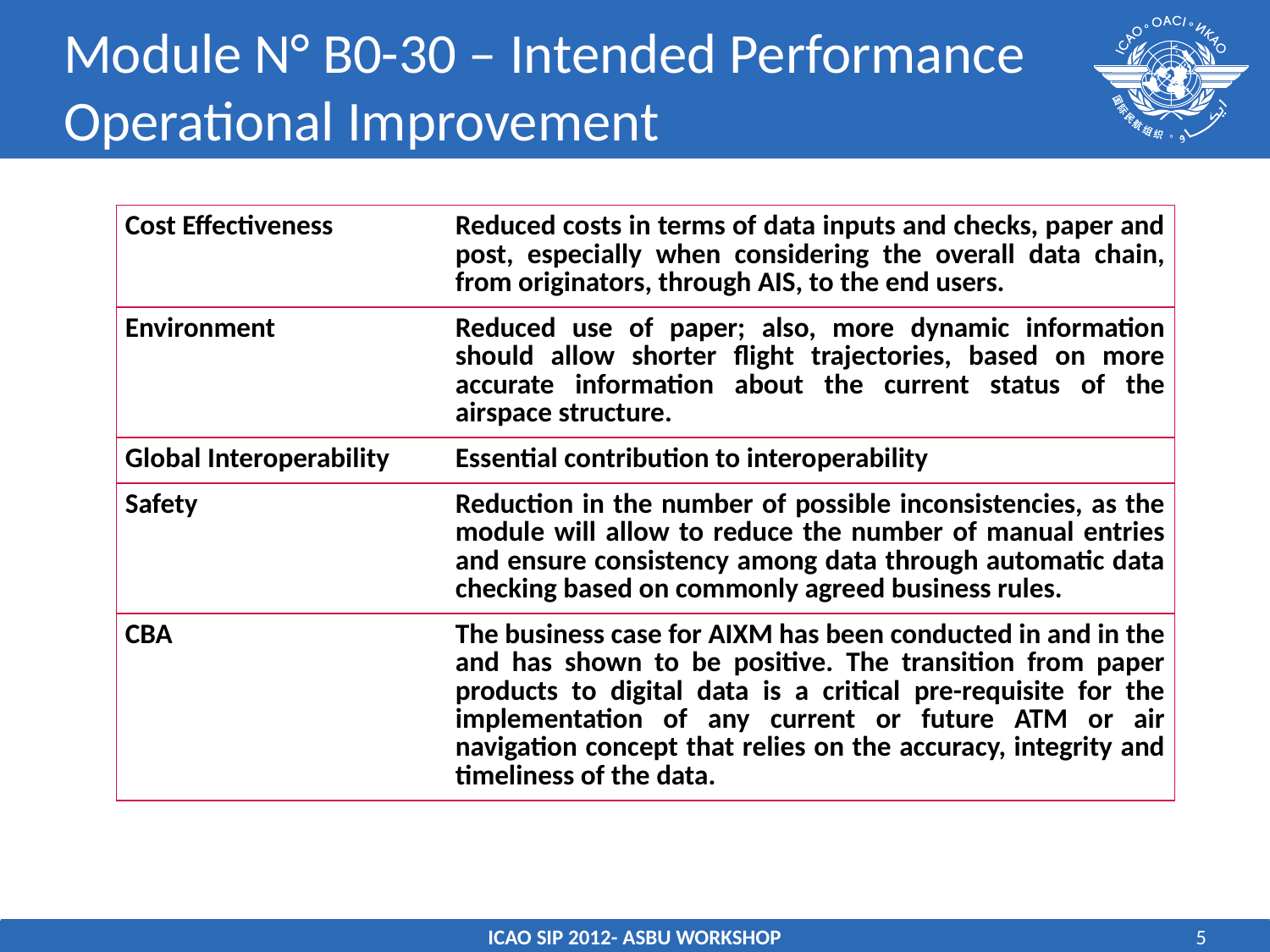

# Module N° B0-30 – Intended Performance Operational Improvement
| Cost Effectiveness | Reduced costs in terms of data inputs and checks, paper and post, especially when considering the overall data chain, from originators, through AIS, to the end users. |
| --- | --- |
| Environment | Reduced use of paper; also, more dynamic information should allow shorter flight trajectories, based on more accurate information about the current status of the airspace structure. |
| Global Interoperability | Essential contribution to interoperability |
| Safety | Reduction in the number of possible inconsistencies, as the module will allow to reduce the number of manual entries and ensure consistency among data through automatic data checking based on commonly agreed business rules. |
| CBA | The business case for AIXM has been conducted in and in the and has shown to be positive. The transition from paper products to digital data is a critical pre-requisite for the implementation of any current or future ATM or air navigation concept that relies on the accuracy, integrity and timeliness of the data. |
ICAO SIP 2012- ASBU WORKSHOP
5